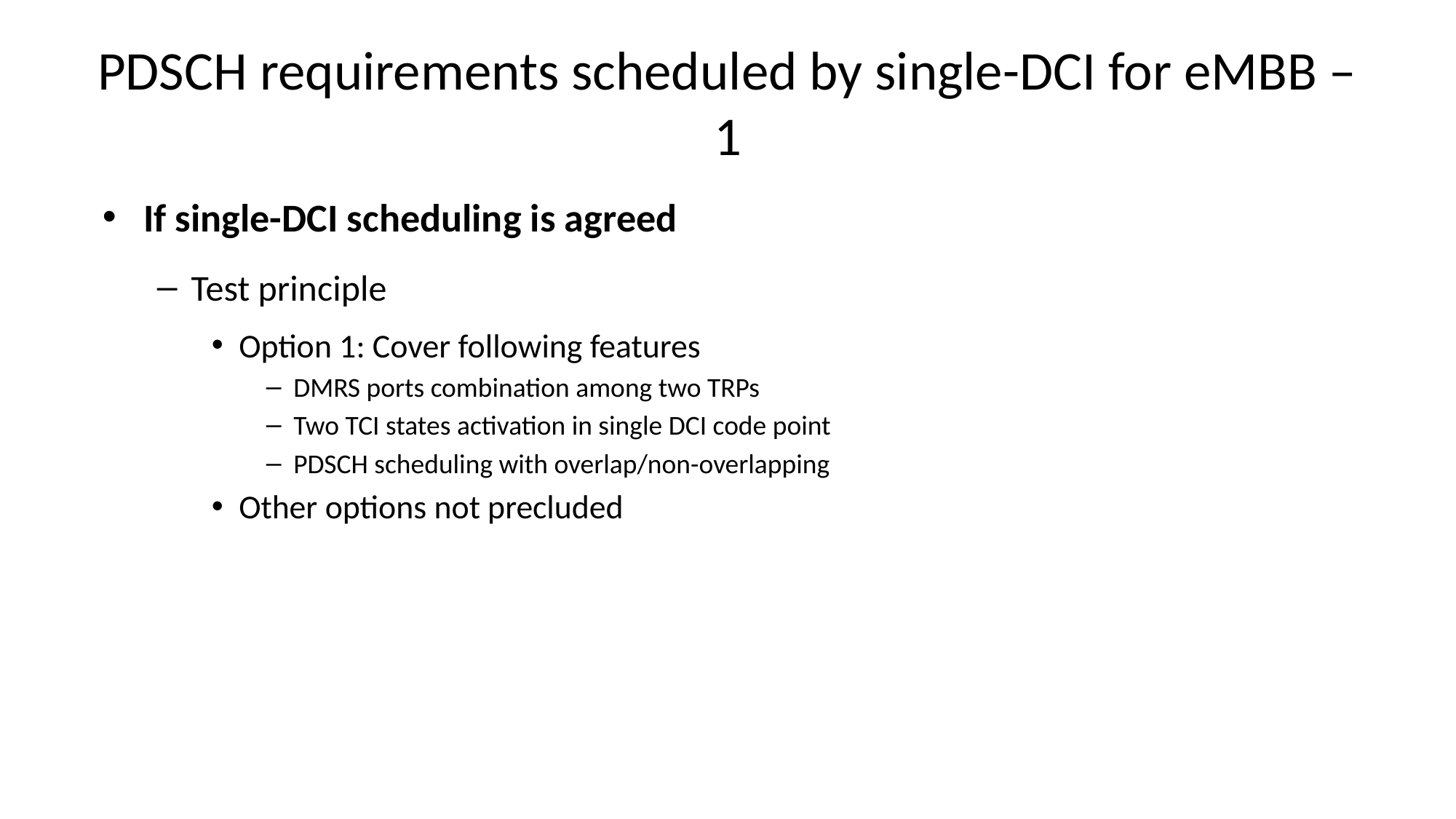

# PDSCH requirements scheduled by single-DCI for eMBB – 1
If single-DCI scheduling is agreed
Test principle
Option 1: Cover following features
DMRS ports combination among two TRPs
Two TCI states activation in single DCI code point
PDSCH scheduling with overlap/non-overlapping
Other options not precluded